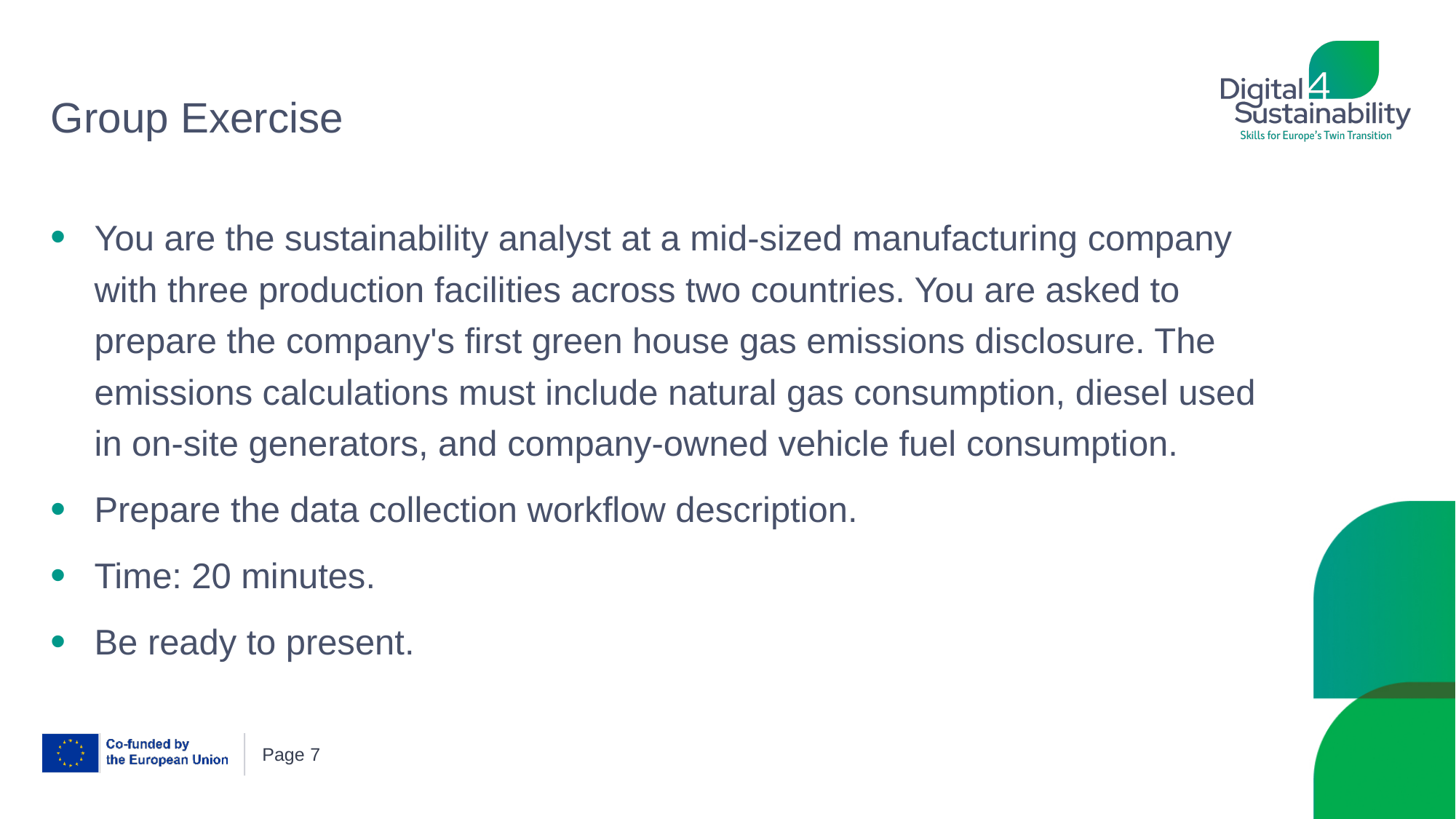

# Group Exercise
You are the sustainability analyst at a mid-sized manufacturing company with three production facilities across two countries. You are asked to prepare the company's first green house gas emissions disclosure. The emissions calculations must include natural gas consumption, diesel used in on-site generators, and company-owned vehicle fuel consumption.
Prepare the data collection workflow description.
Time: 20 minutes.
Be ready to present.